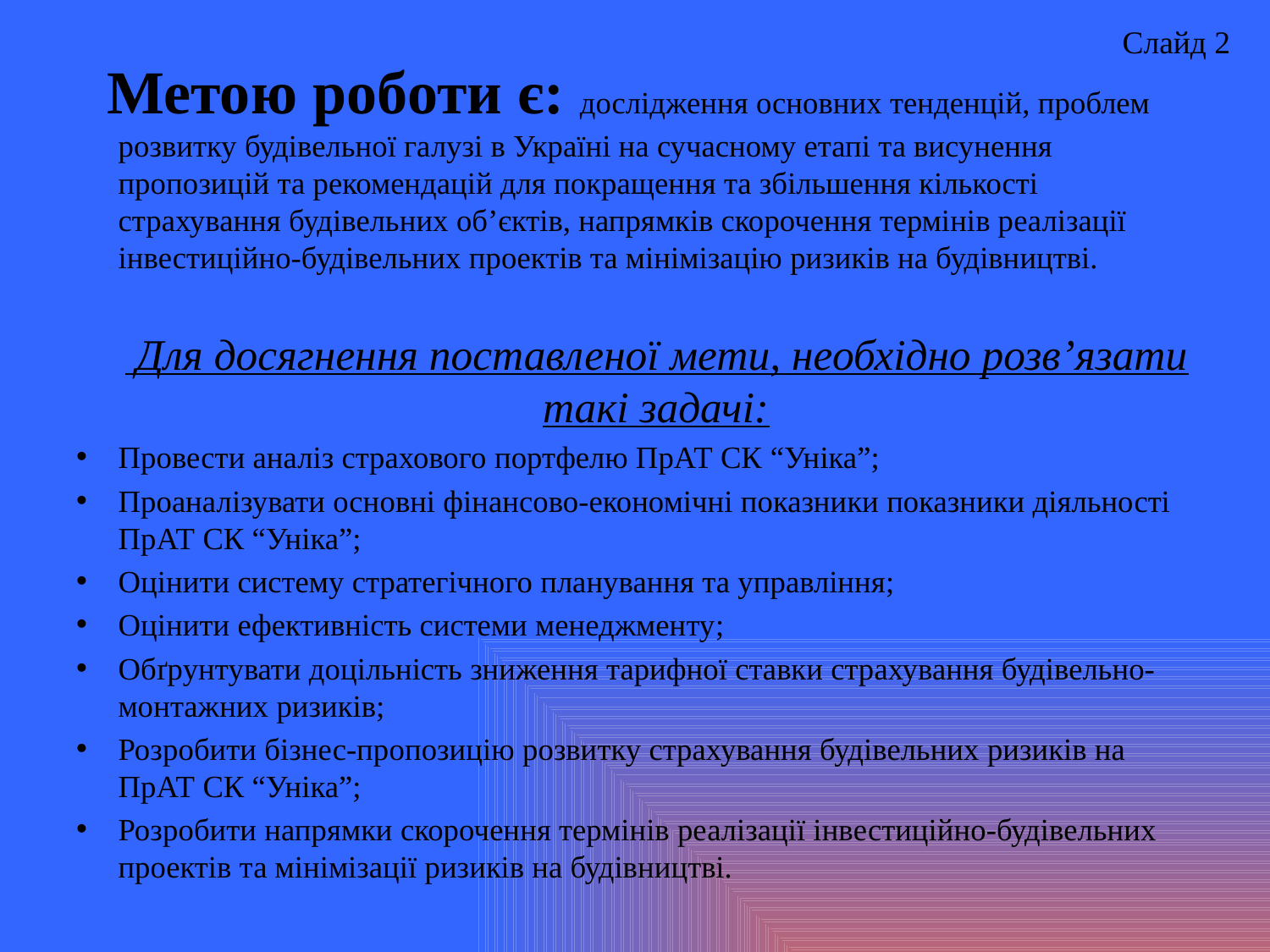

Слайд 2
  Метою роботи є: дослідження основних тенденцій, проблем розвитку будівельної галузі в Україні на сучасному етапі та висунення пропозицій та рекомендацій для покращення та збільшення кількості страхування будівельних об’єктів, напрямків скорочення термінів реалізації інвестиційно-будівельних проектів та мінімізацію ризиків на будівництві.

     Для досягнення поставленої мети, необхідно розв’язати такі задачі:
Провести аналіз страхового портфелю ПрАТ СК “Уніка”;
Проаналізувати основні фінансово-економічні показники показники діяльності ПрАТ СК “Уніка”;
Оцінити систему стратегічного планування та управління;
Оцінити ефективність системи менеджменту;
Обґрунтувати доцільність зниження тарифної ставки страхування будівельно-монтажних ризиків;
Розробити бізнес-пропозицію розвитку страхування будівельних ризиків на ПрАТ СК “Уніка”;
Розробити напрямки скорочення термінів реалізації інвестиційно-будівельних проектів та мінімізації ризиків на будівництві.